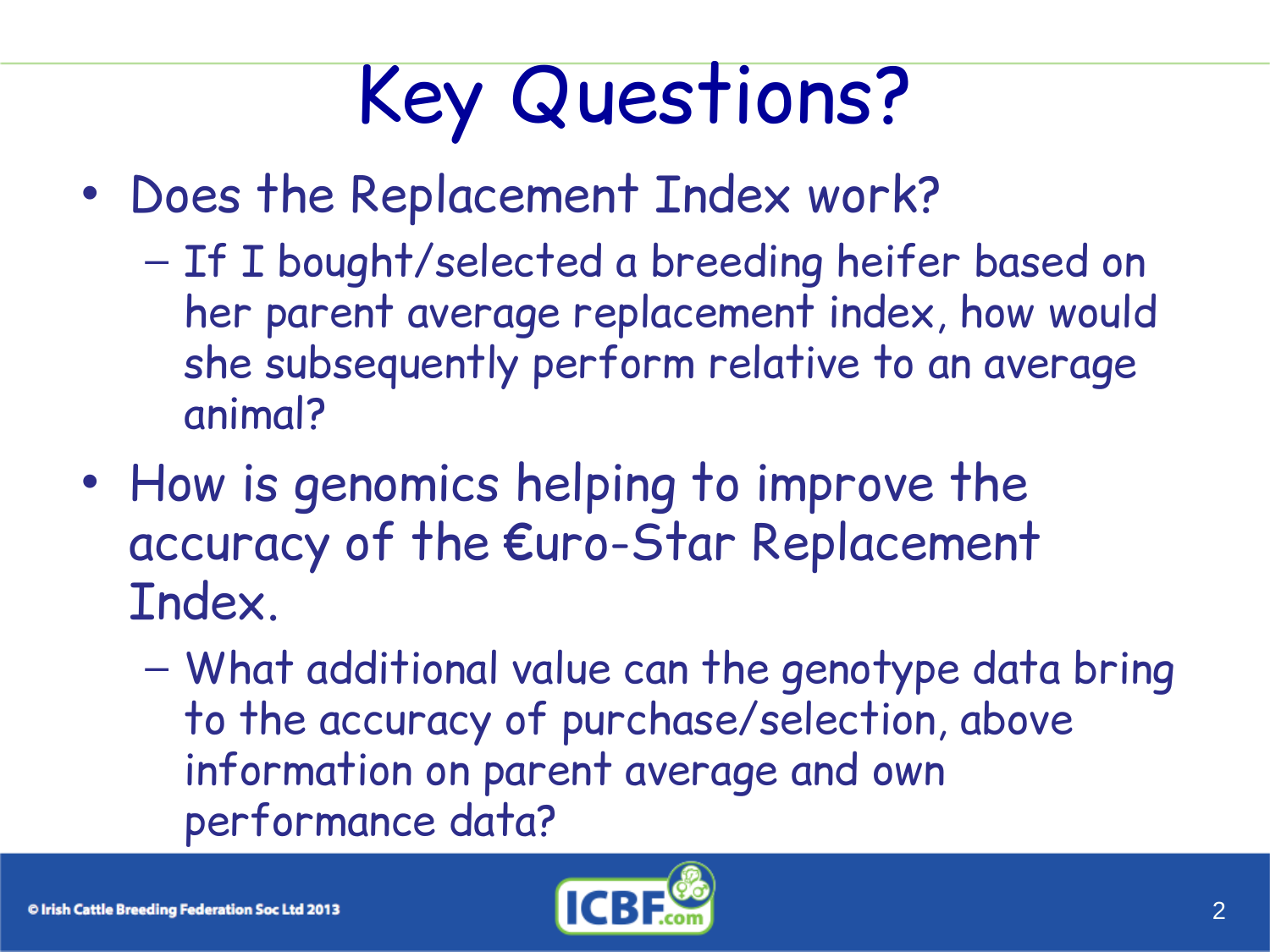

# Key Questions?
Does the Replacement Index work?
If I bought/selected a breeding heifer based on her parent average replacement index, how would she subsequently perform relative to an average animal?
How is genomics helping to improve the accuracy of the €uro-Star Replacement Index.
What additional value can the genotype data bring to the accuracy of purchase/selection, above information on parent average and own performance data?
2